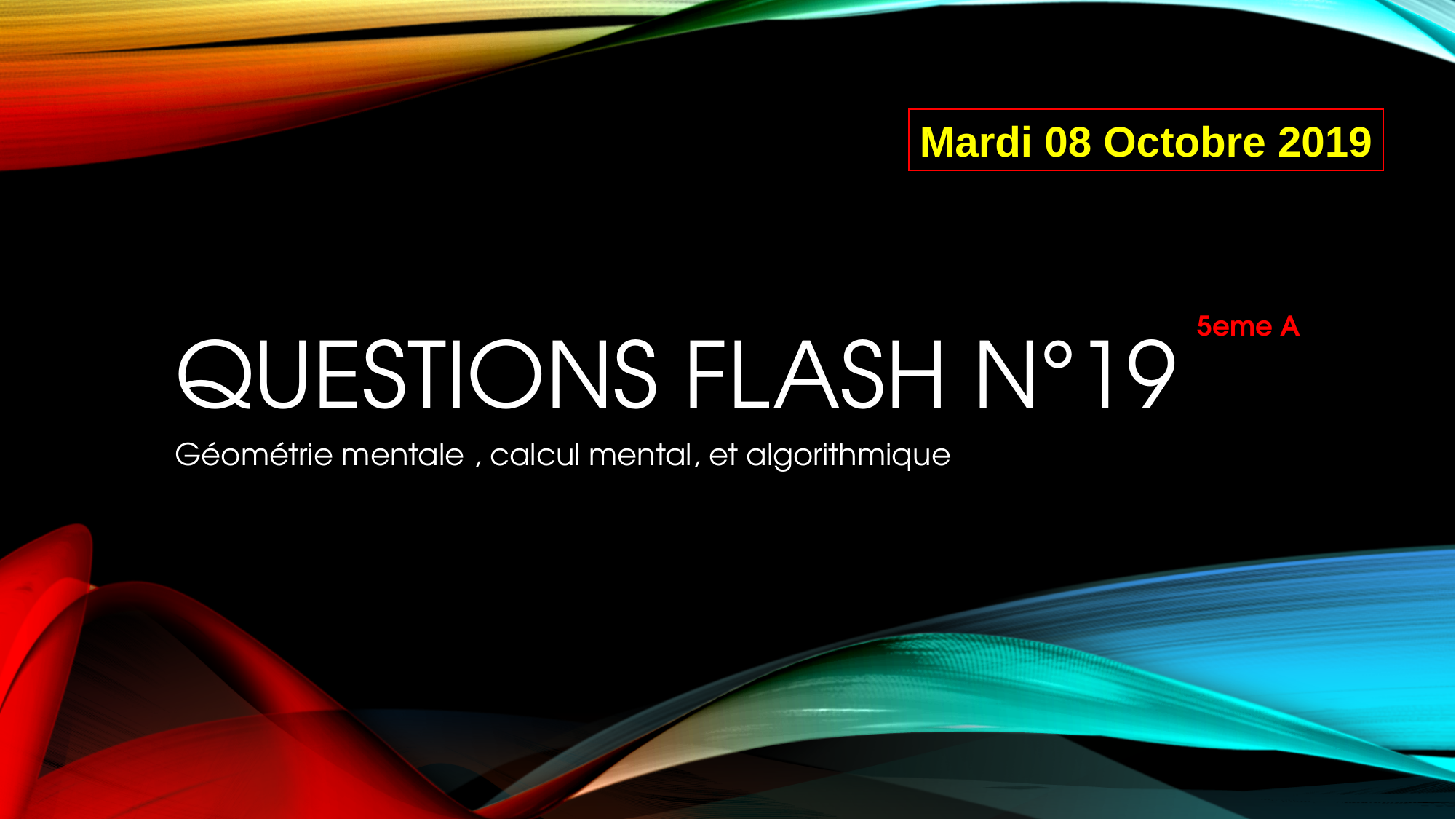

Mardi 08 Octobre 2019
# Questions FLASH n°19
5eme A
Géométrie mentale , calcul mental, et algorithmique